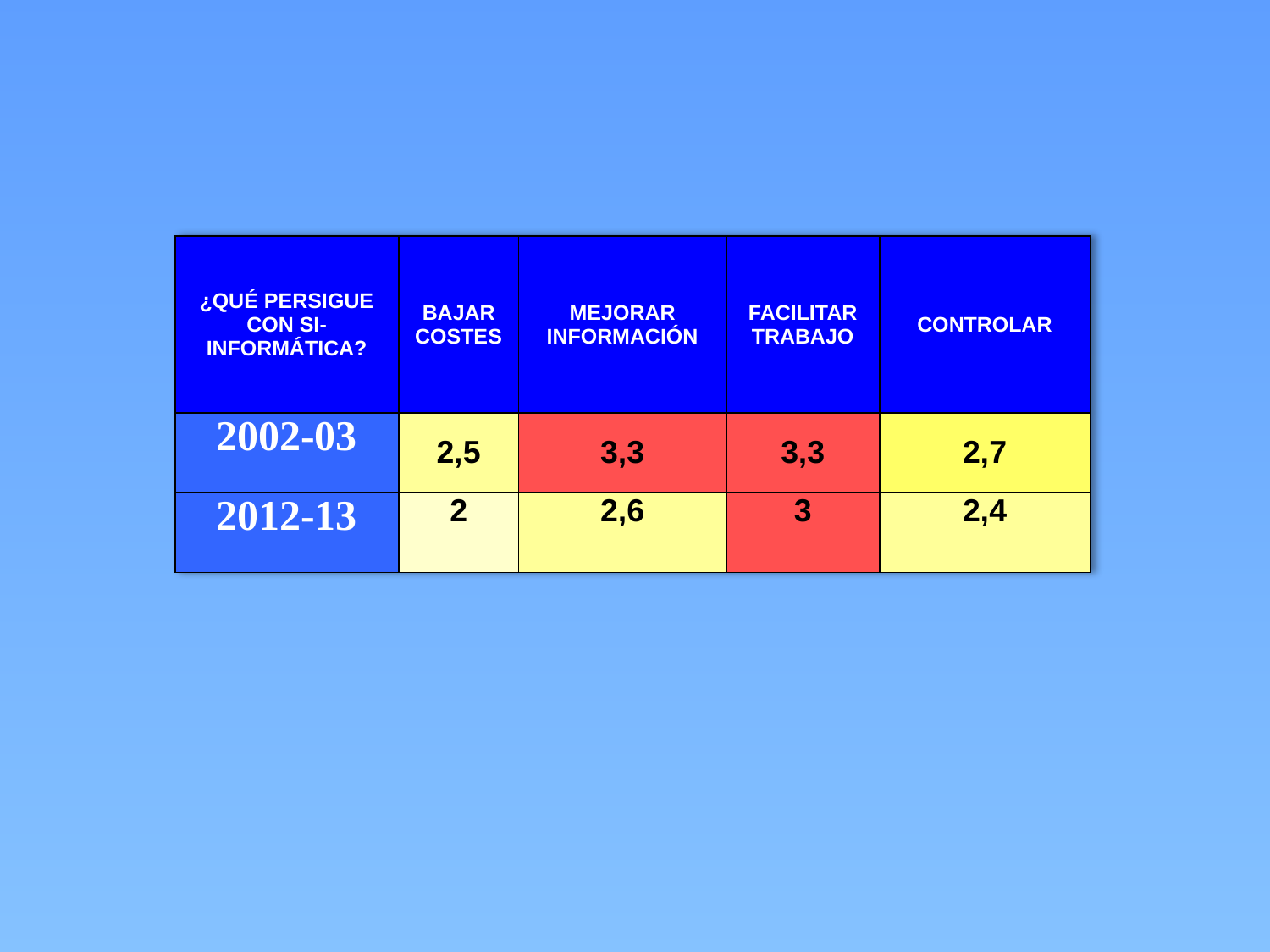

| ¿QUÉ PERSIGUE CON SI-INFORMÁTICA? | BAJAR COSTES | MEJORAR INFORMACIÓN | FACILITAR TRABAJO | CONTROLAR |
| --- | --- | --- | --- | --- |
| 2002-03 | 2,5 | 3,3 | 3,3 | 2,7 |
| 2012-13 | 2 | 2,6 | 3 | 2,4 |